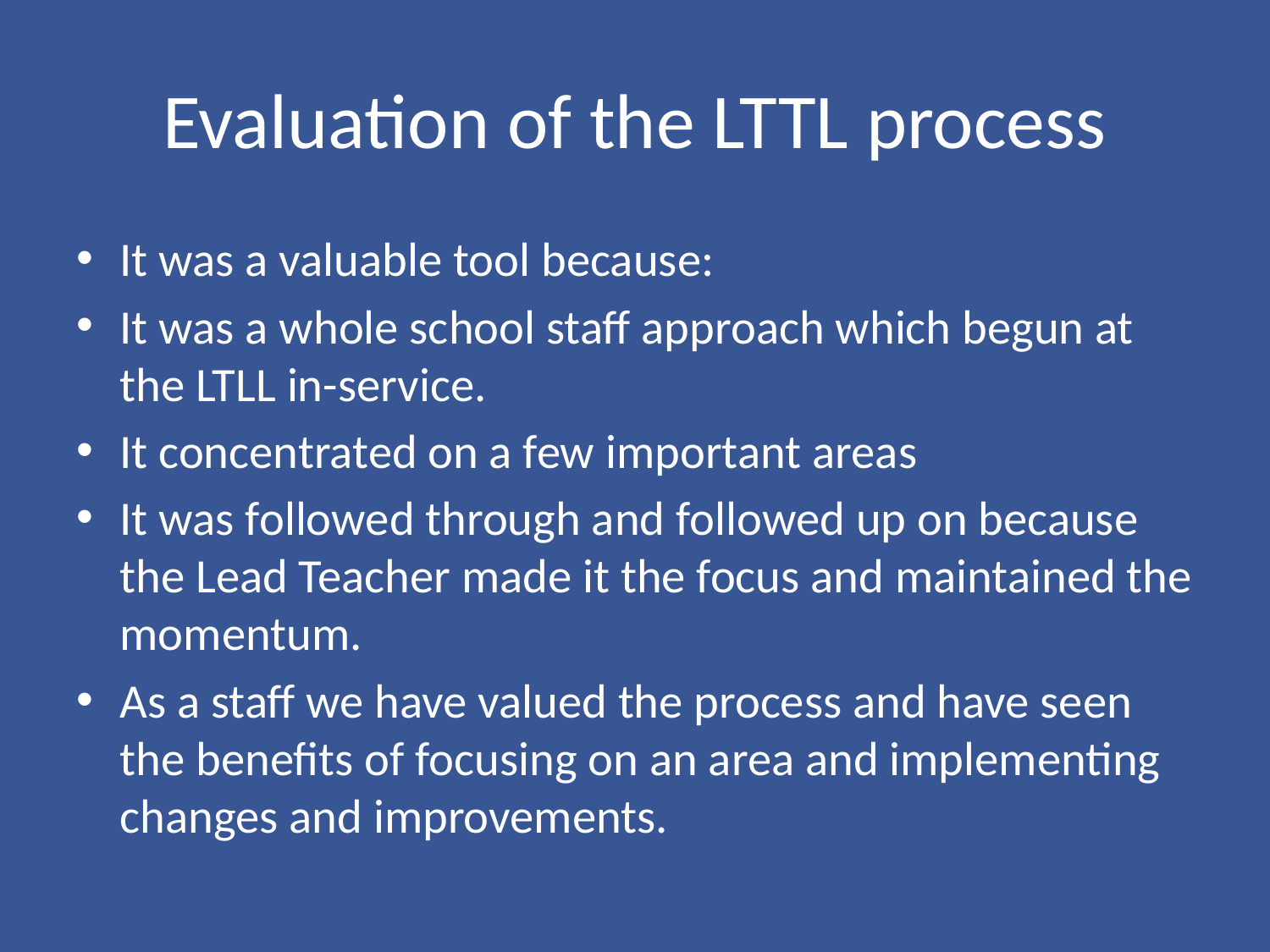

# Evaluation of the LTTL process
It was a valuable tool because:
It was a whole school staff approach which begun at the LTLL in-service.
It concentrated on a few important areas
It was followed through and followed up on because the Lead Teacher made it the focus and maintained the momentum.
As a staff we have valued the process and have seen the benefits of focusing on an area and implementing changes and improvements.